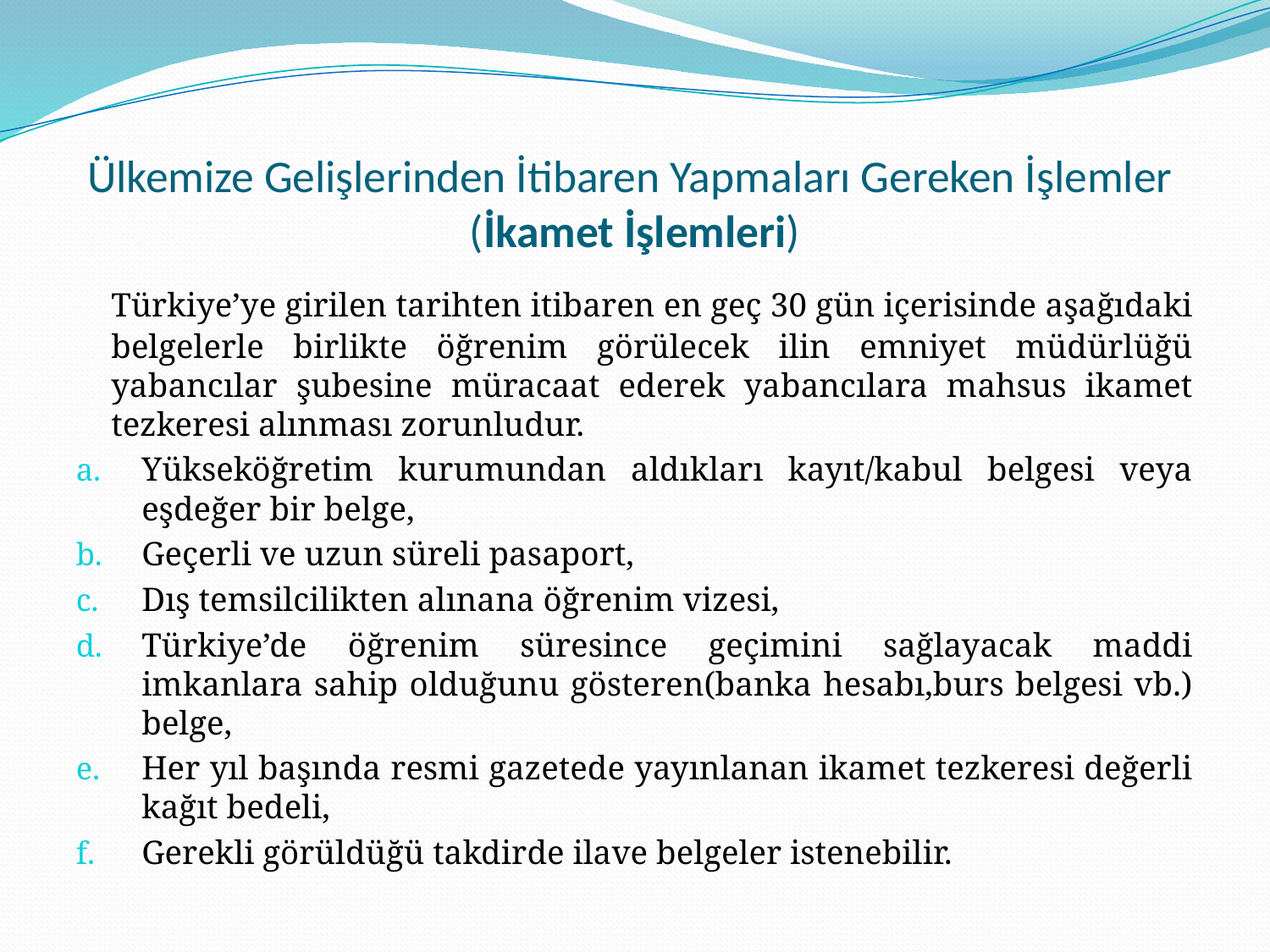

# Ülkemize Gelişlerinden İtibaren Yapmaları Gereken İşlemler (İkamet İşlemleri)
	Türkiye’ye girilen tarihten itibaren en geç 30 gün içerisinde aşağıdaki belgelerle birlikte öğrenim görülecek ilin emniyet müdürlüğü yabancılar şubesine müracaat ederek yabancılara mahsus ikamet tezkeresi alınması zorunludur.
Yükseköğretim kurumundan aldıkları kayıt/kabul belgesi veya eşdeğer bir belge,
Geçerli ve uzun süreli pasaport,
Dış temsilcilikten alınana öğrenim vizesi,
Türkiye’de öğrenim süresince geçimini sağlayacak maddi imkanlara sahip olduğunu gösteren(banka hesabı,burs belgesi vb.) belge,
Her yıl başında resmi gazetede yayınlanan ikamet tezkeresi değerli kağıt bedeli,
Gerekli görüldüğü takdirde ilave belgeler istenebilir.